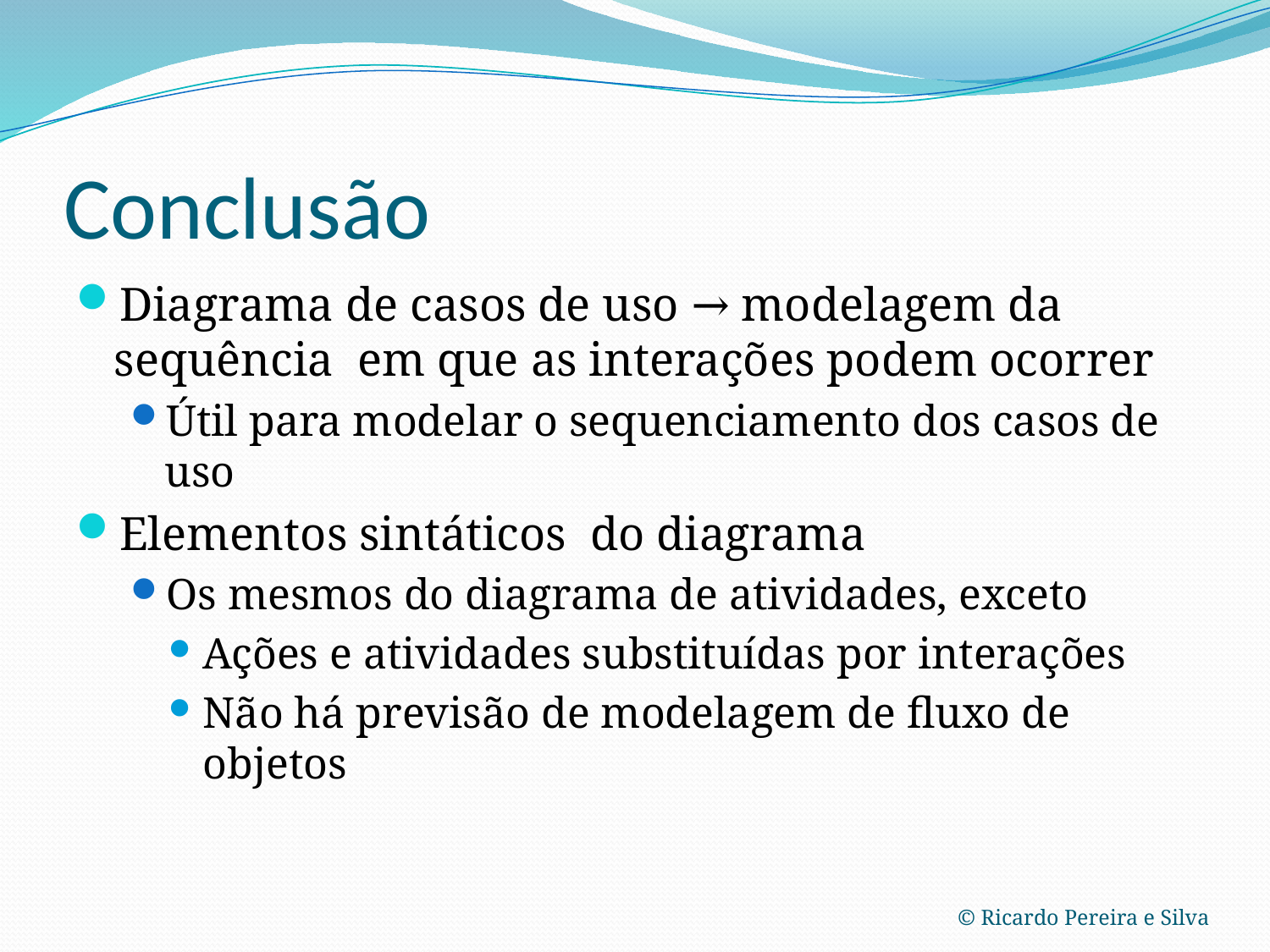

# Conclusão
Diagrama de casos de uso → modelagem da sequência  em que as interações podem ocorrer
Útil para modelar o sequenciamento dos casos de uso
Elementos sintáticos  do diagrama
Os mesmos do diagrama de atividades, exceto
Ações e atividades substituídas por interações
Não há previsão de modelagem de fluxo de objetos
© Ricardo Pereira e Silva